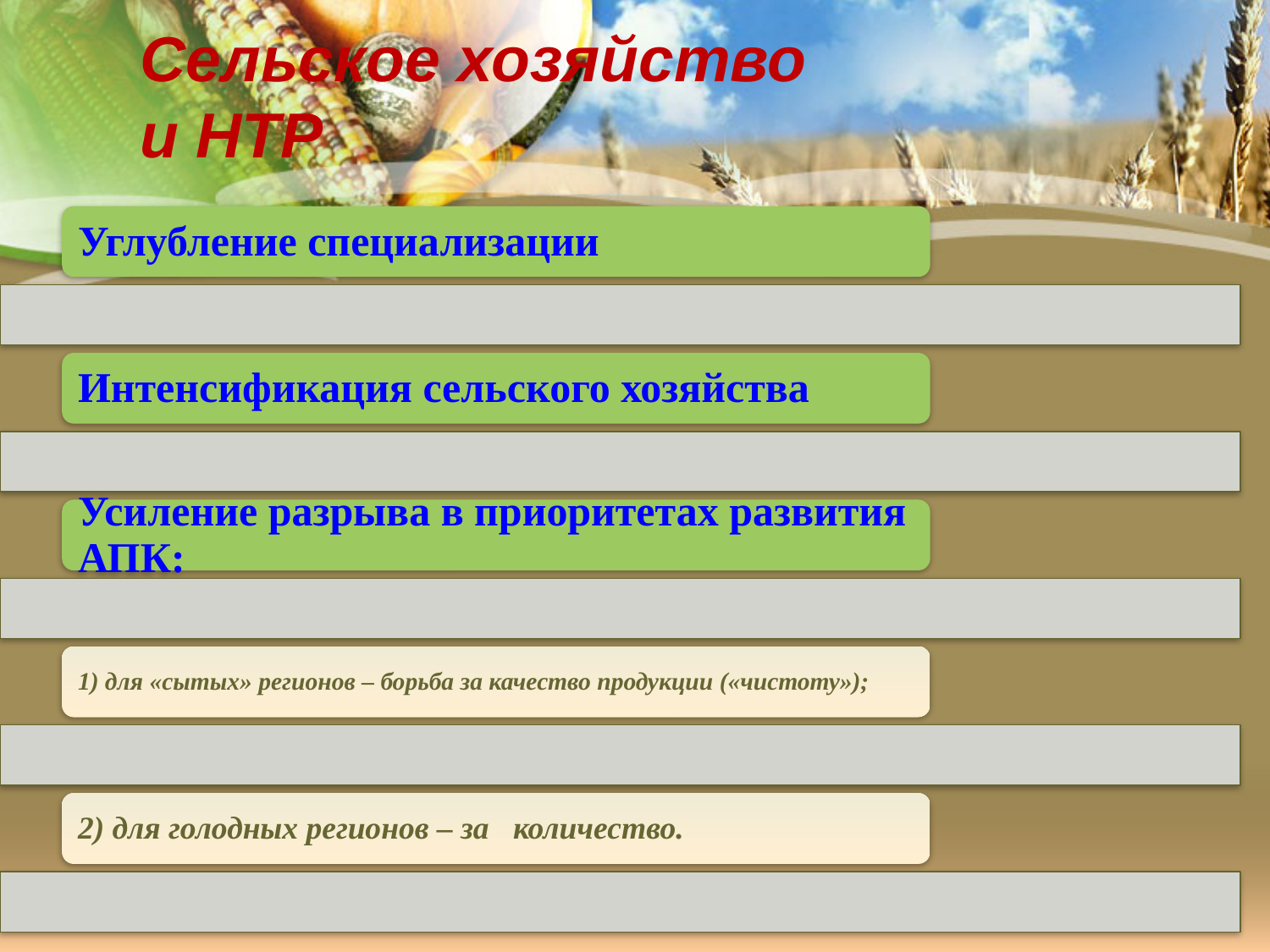

# Сельское хозяйство и НТР
Усиление разрыва в приоритетах развития АПК:
Углубление специализации
Интенсификация сельского хозяйства
2) для голодных регионов – за   количество.
1) для «сытых» регионов – борьба за качество продукции («чистоту»);